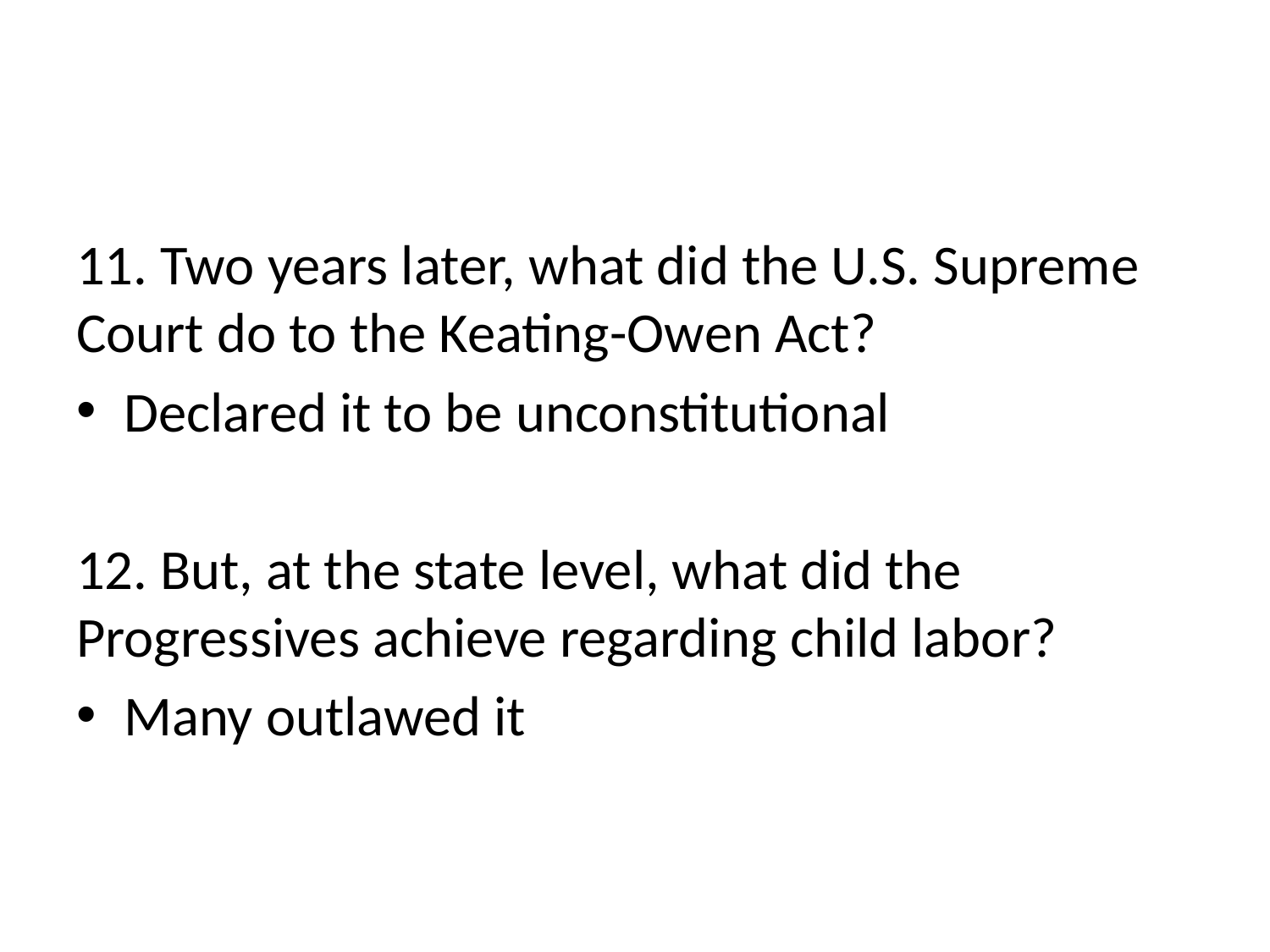

#
11. Two years later, what did the U.S. Supreme Court do to the Keating-Owen Act?
Declared it to be unconstitutional

12. But, at the state level, what did the Progressives achieve regarding child labor?
Many outlawed it